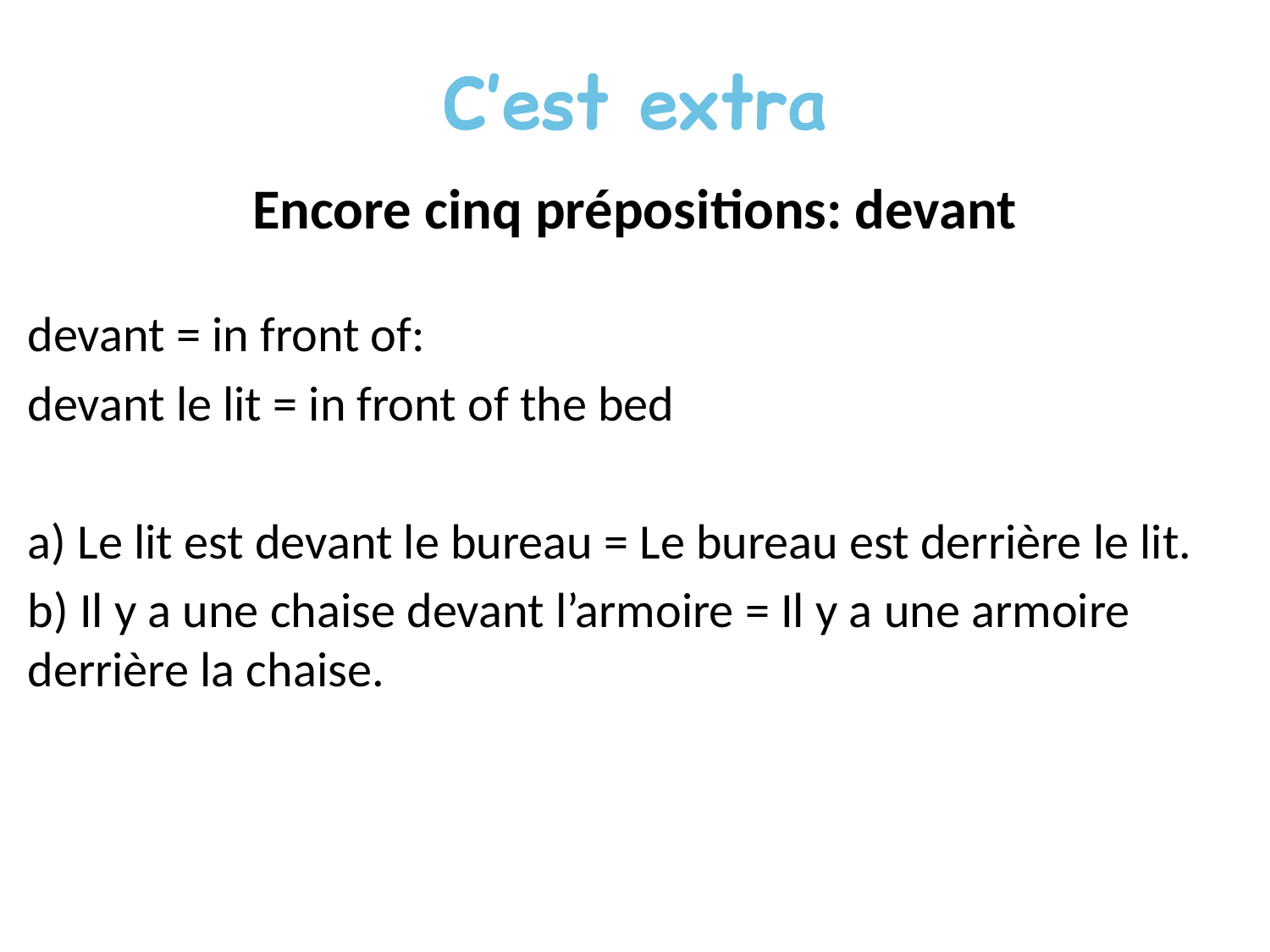

# C’est extra
Encore cinq prépositions: devant
devant = in front of:
devant le lit = in front of the bed

a) Le lit est devant le bureau = Le bureau est derrière le lit.
b) Il y a une chaise devant l’armoire = Il y a une armoire derrière la chaise.